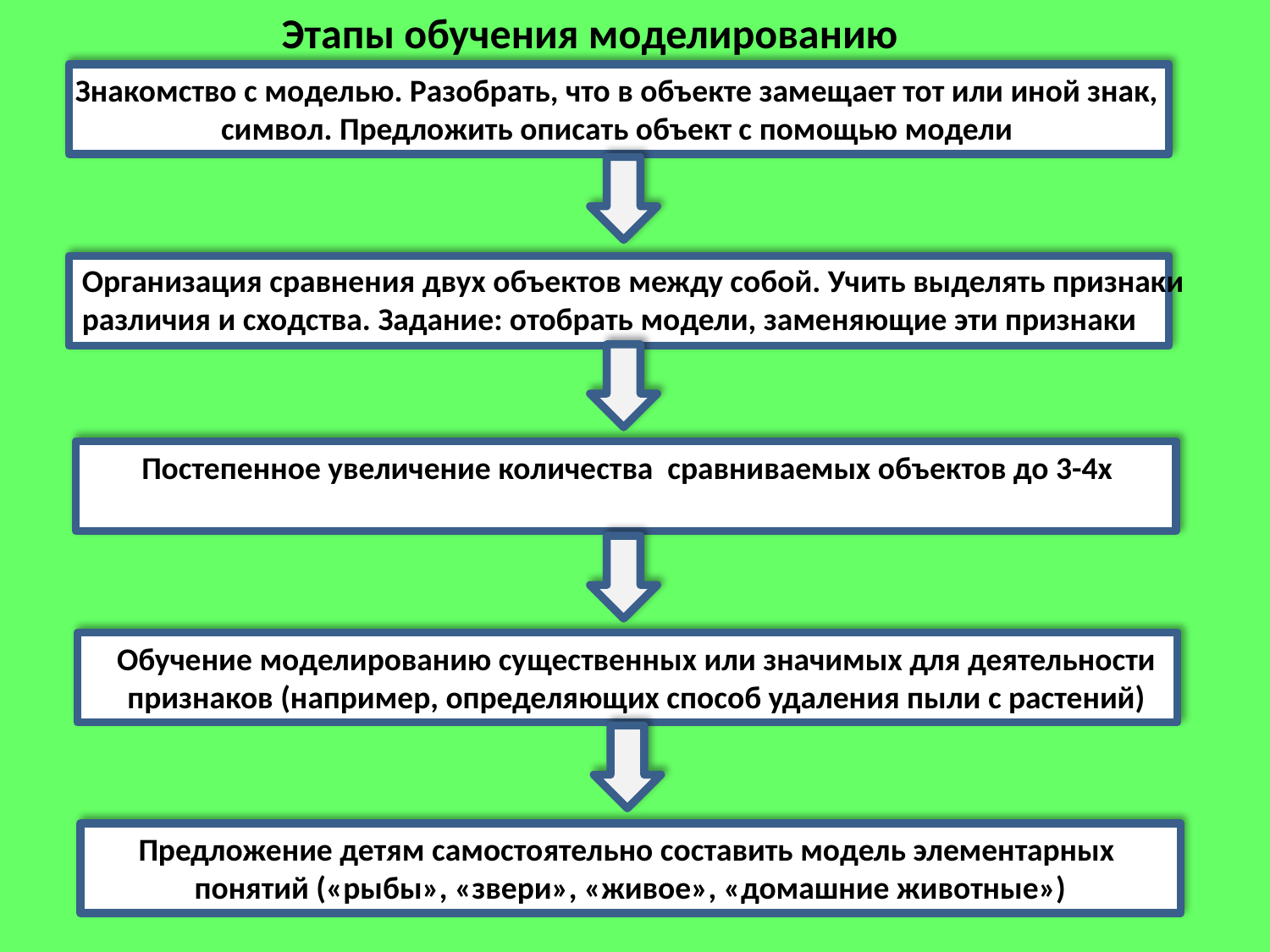

Этапы обучения моделированию
Знакомство с моделью. Разобрать, что в объекте замещает тот или иной знак,
символ. Предложить описать объект с помощью модели

Организация сравнения двух объектов между собой. Учить выделять признаки
различия и сходства. Задание: отобрать модели, заменяющие эти признаки

Постепенное увеличение количества  сравниваемых объектов до 3-4х

Обучение моделированию существенных или значимых для деятельности
признаков (например, определяющих способ удаления пыли с растений)

Предложение детям самостоятельно составить модель элементарных
понятий («рыбы», «звери», «живое», «домашние животные»)